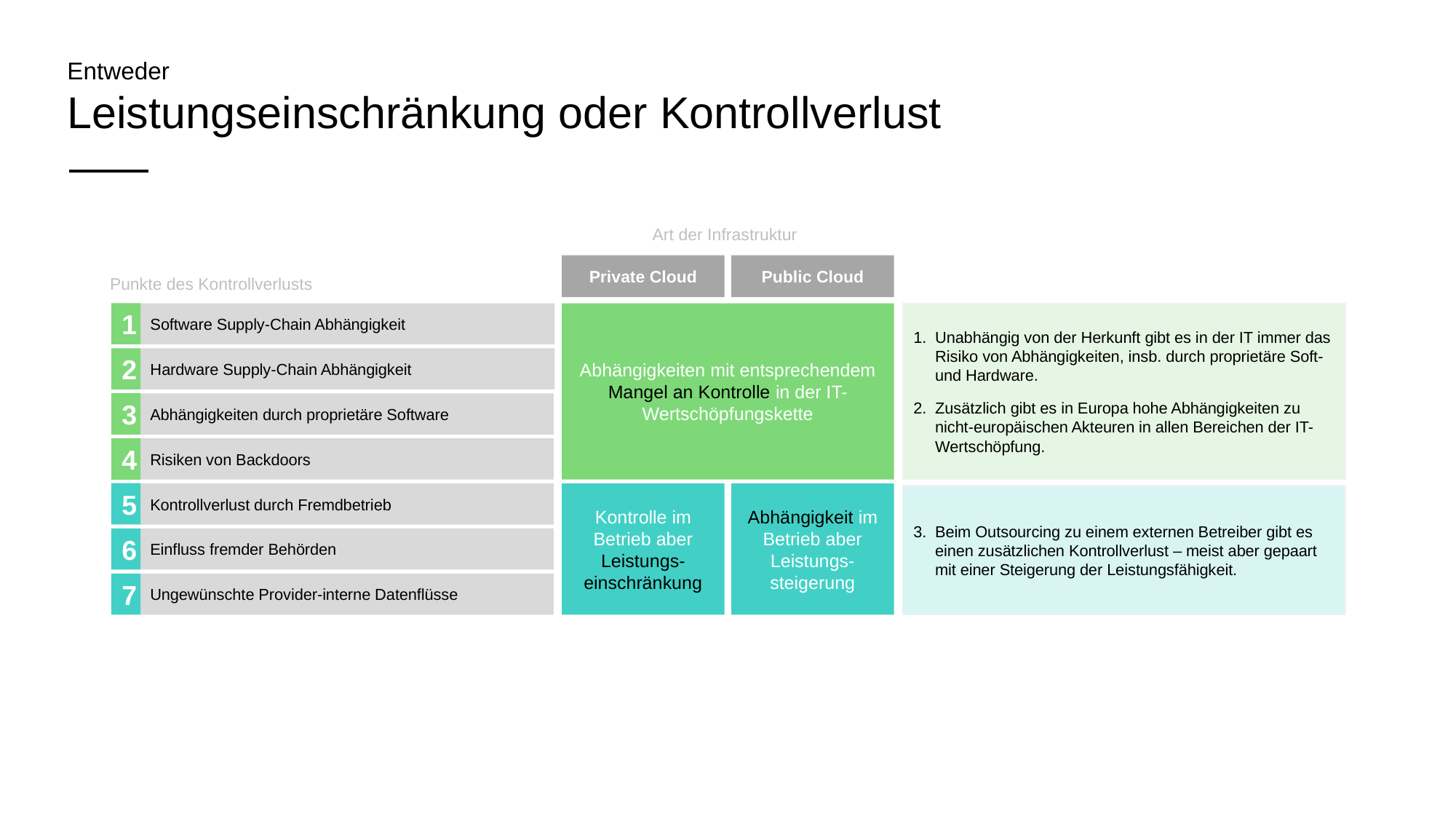

# Entweder Leistungseinschränkung oder Kontrollverlust
Art der Infrastruktur
Public Cloud
Private Cloud
Punkte des Kontrollverlusts
1
Software Supply-Chain Abhängigkeit
Abhängigkeiten mit entsprechendem Mangel an Kontrolle in der IT-Wertschöpfungskette
Kontrolle im Betrieb aber Leistungs-einschränkung
Abhängigkeit im Betrieb aber Leistungs-steigerung
Unabhängig von der Herkunft gibt es in der IT immer das Risiko von Abhängigkeiten, insb. durch proprietäre Soft- und Hardware.
Zusätzlich gibt es in Europa hohe Abhängigkeiten zu nicht-europäischen Akteuren in allen Bereichen der IT-Wertschöpfung.
2
Hardware Supply-Chain Abhängigkeit
3
Abhängigkeiten durch proprietäre Software
4
Risiken von Backdoors
5
Kontrollverlust durch Fremdbetrieb
3. 	Beim Outsourcing zu einem externen Betreiber gibt es einen zusätzlichen Kontrollverlust – meist aber gepaart mit einer Steigerung der Leistungsfähigkeit.
6
Einfluss fremder Behörden
7
Ungewünschte Provider-interne Datenflüsse